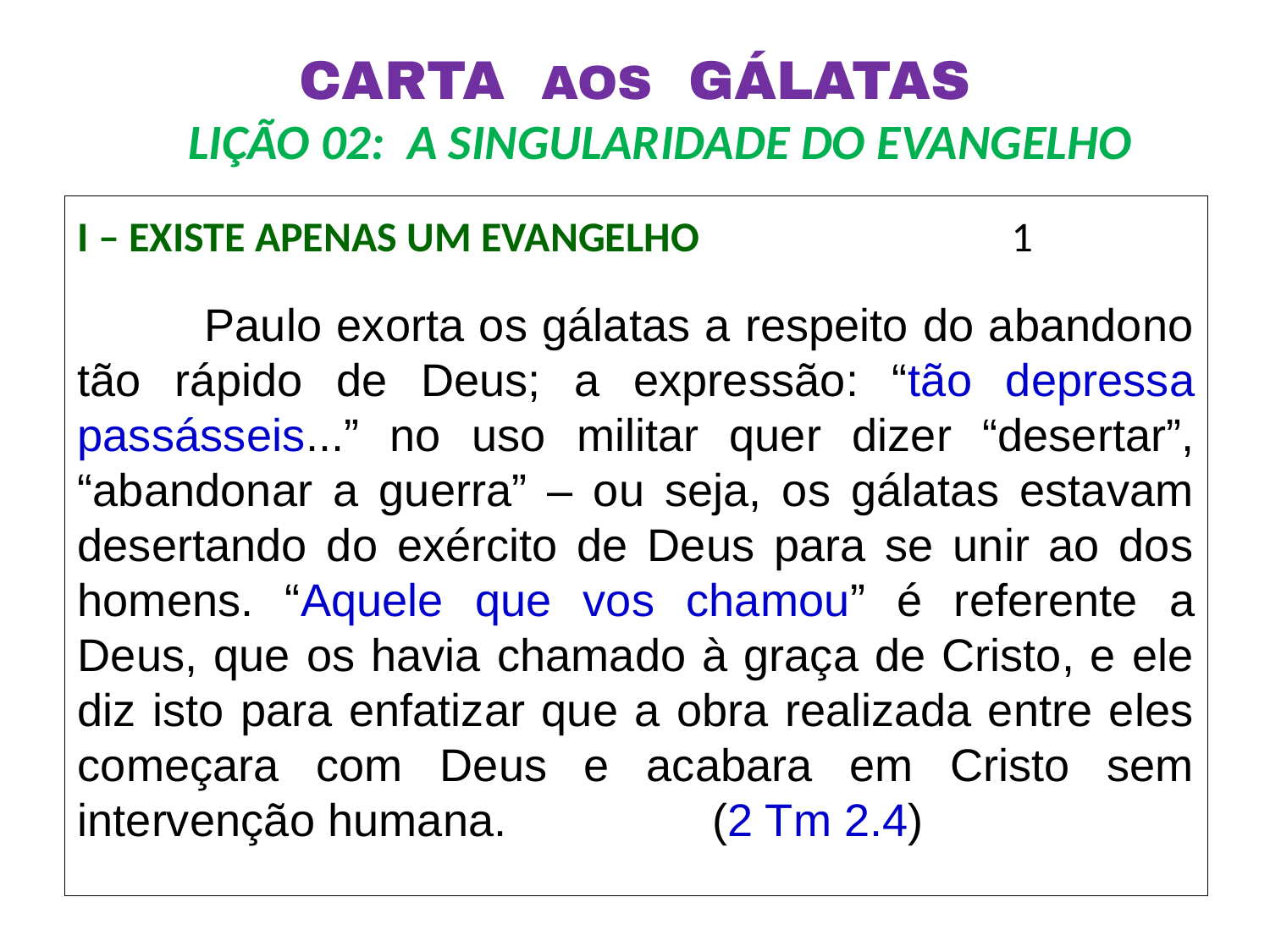

# CARTA  AOS  GÁLATAS LIÇÃO 02:  A SINGULARIDADE DO EVANGELHO
I – EXISTE APENAS UM EVANGELHO			    1

	Paulo exorta os gálatas a respeito do abandono tão rápido de Deus; a expressão: “tão depressa passásseis...” no uso militar quer dizer “desertar”, “abandonar a guerra” – ou seja, os gálatas estavam desertando do exército de Deus para se unir ao dos homens. “Aquele que vos chamou” é referente a Deus, que os havia chamado à graça de Cristo, e ele diz isto para enfatizar que a obra realizada entre eles começara com Deus e acabara em Cristo sem intervenção humana.		(2 Tm 2.4)